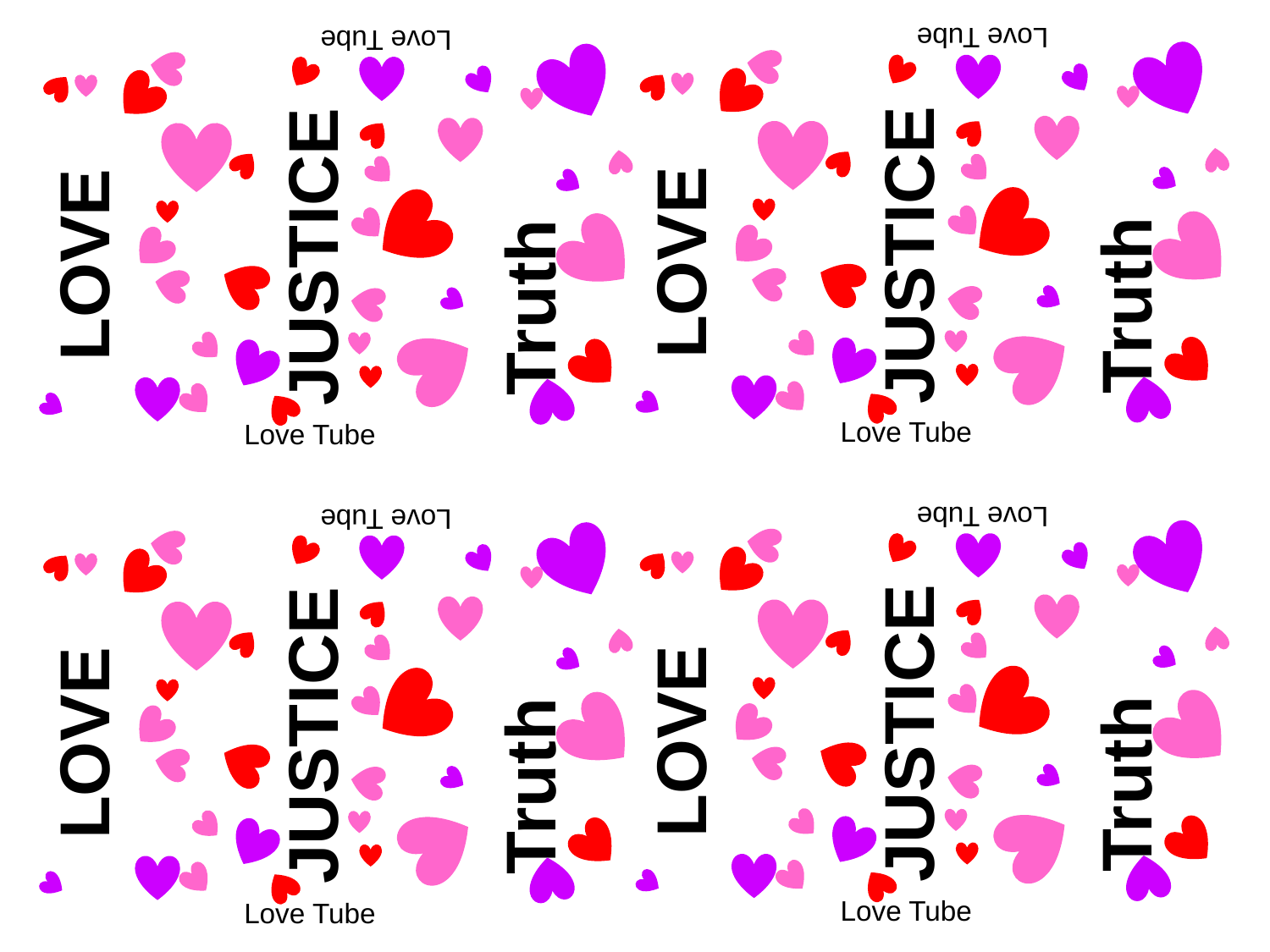

Love Tube

Truth

LOVE
JUSTICE

Love Tube
Love Tube

Truth

LOVE
JUSTICE

Love Tube
Love Tube

Truth

LOVE
JUSTICE

Love Tube
Love Tube

Truth

LOVE
JUSTICE

Love Tube